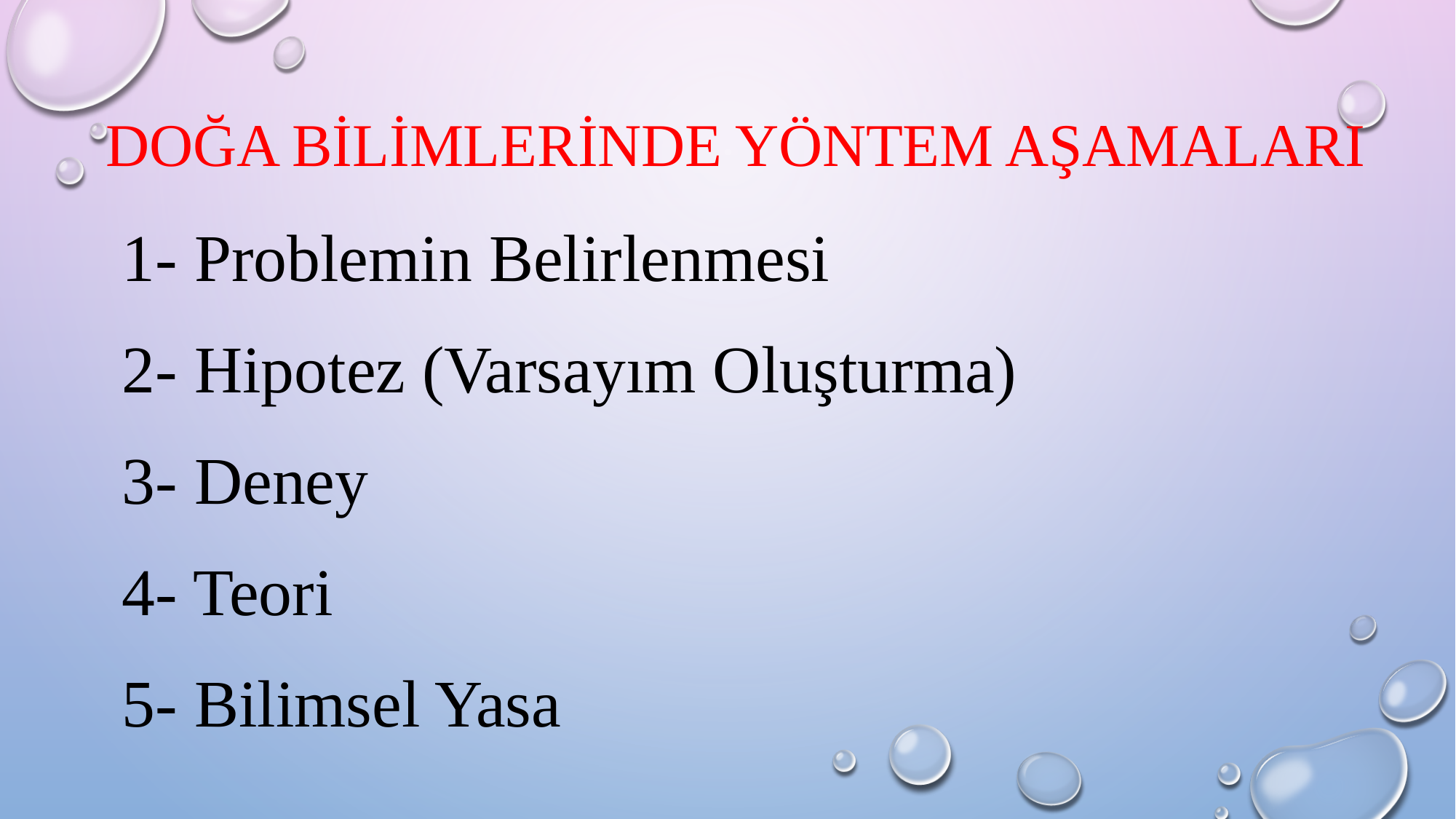

# Doğa bilimlerinde yöntem aşamaları
    1- Problemin Belirlenmesi
    2- Hipotez (Varsayım Oluşturma)
    3- Deney
    4- Teori
    5- Bilimsel Yasa